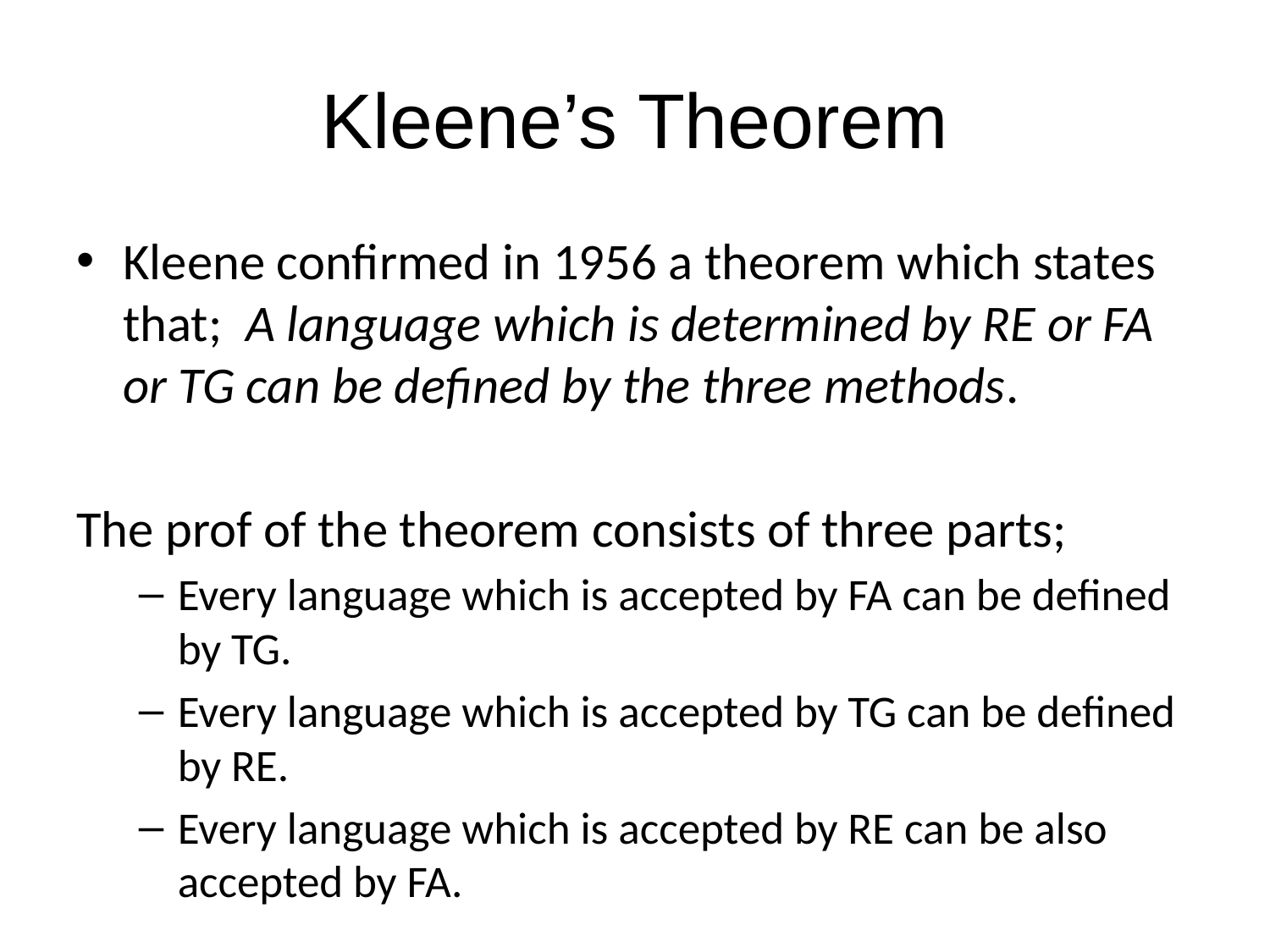

# Kleene’s Theorem
Kleene confirmed in 1956 a theorem which states that;  A language which is determined by RE or FA or TG can be defined by the three methods.

The prof of the theorem consists of three parts;
Every language which is accepted by FA can be defined by TG.
Every language which is accepted by TG can be defined by RE.
Every language which is accepted by RE can be also accepted by FA.